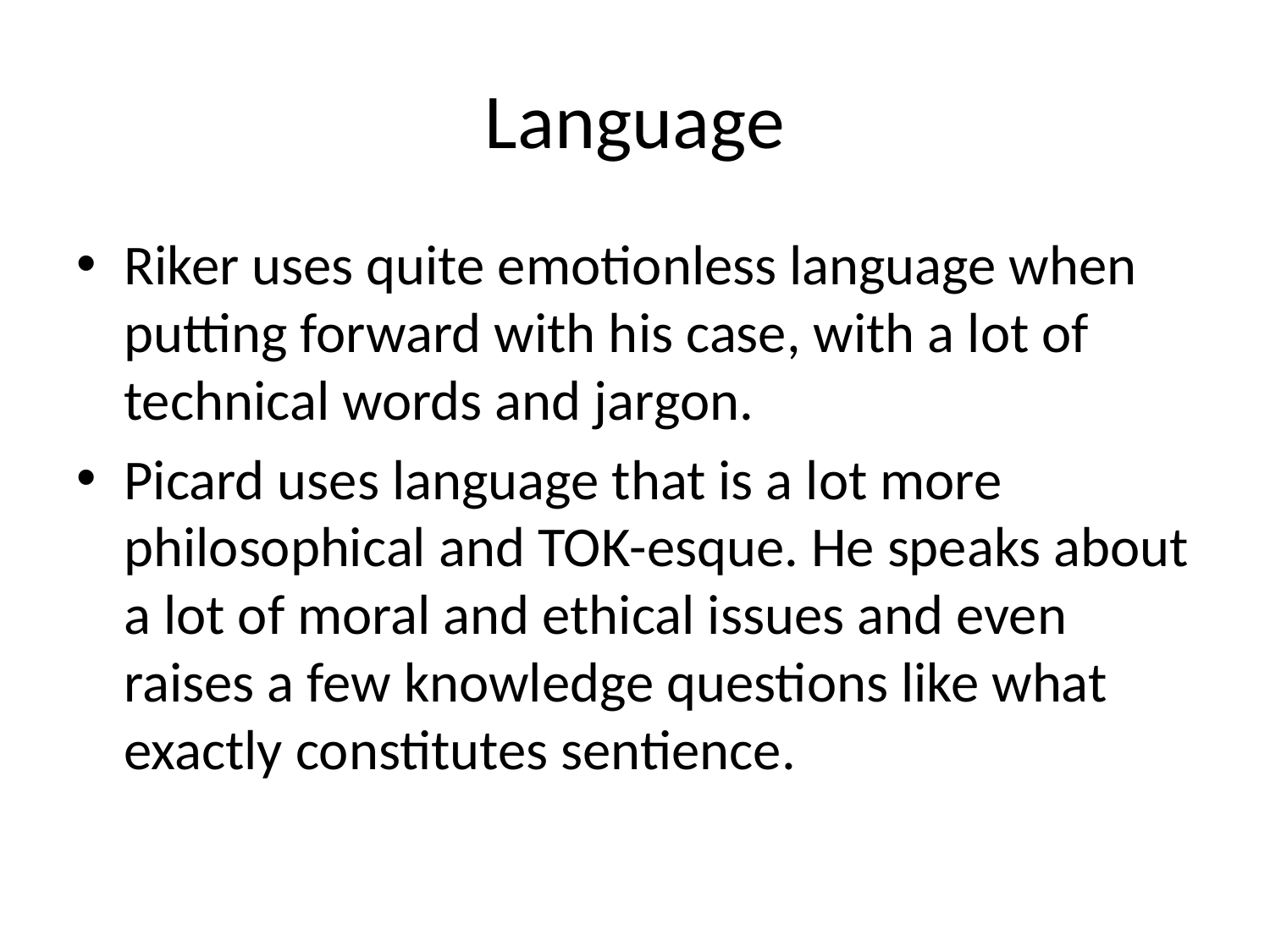

# Language
Riker uses quite emotionless language when putting forward with his case, with a lot of technical words and jargon.
Picard uses language that is a lot more philosophical and TOK-esque. He speaks about a lot of moral and ethical issues and even raises a few knowledge questions like what exactly constitutes sentience.